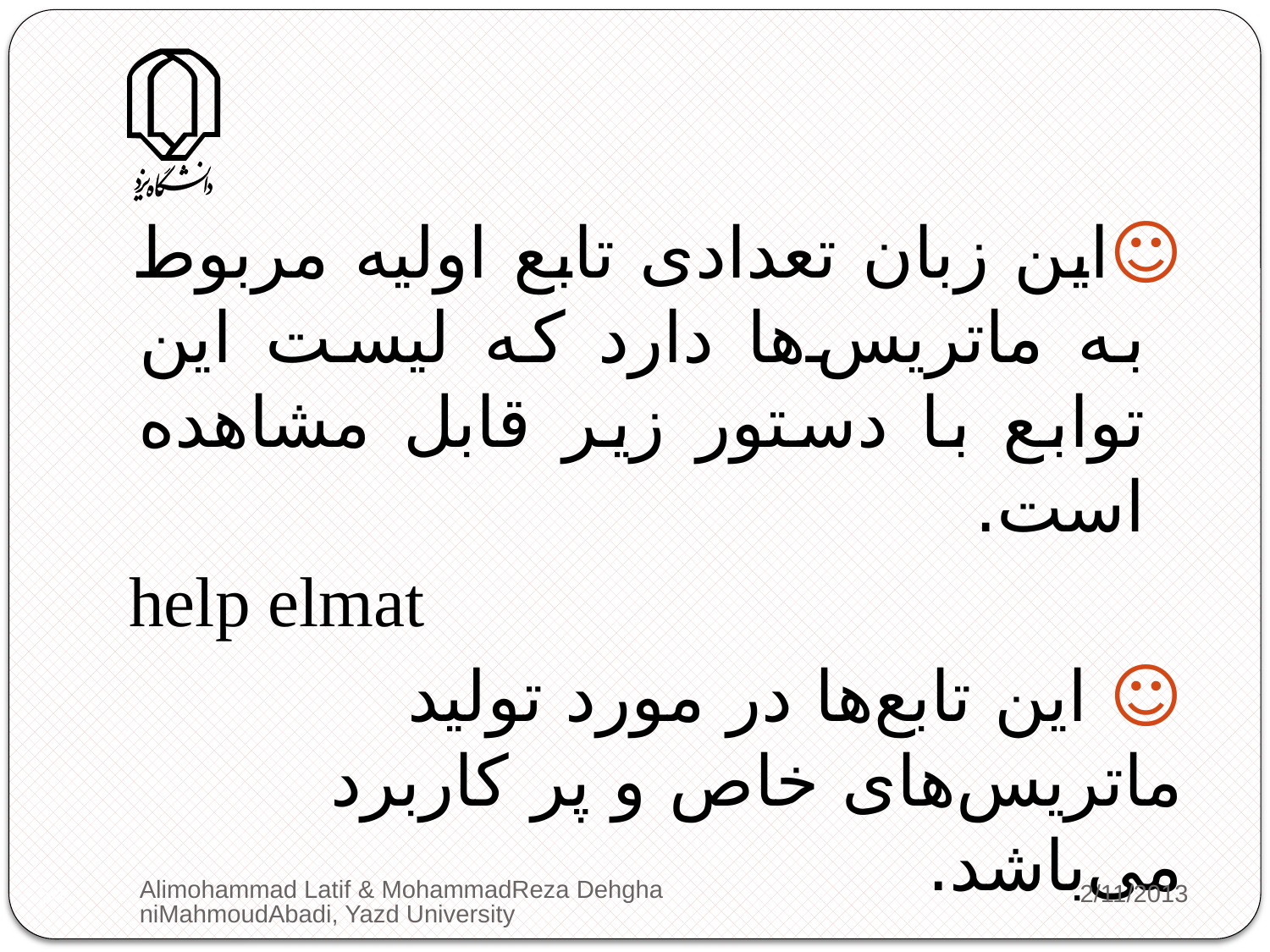

☺این زبان تعدادی تابع اولیه مربوط به ماتریس‌ها دارد که لیست این توابع با دستور زیر قابل مشاهده است.
help elmat
☺ این تابع‌ها در مورد تولید ماتریس‌های خاص و پر کاربرد می‌باشد.
Alimohammad Latif & MohammadReza DehghaniMahmoudAbadi, Yazd University
2/11/2013
54